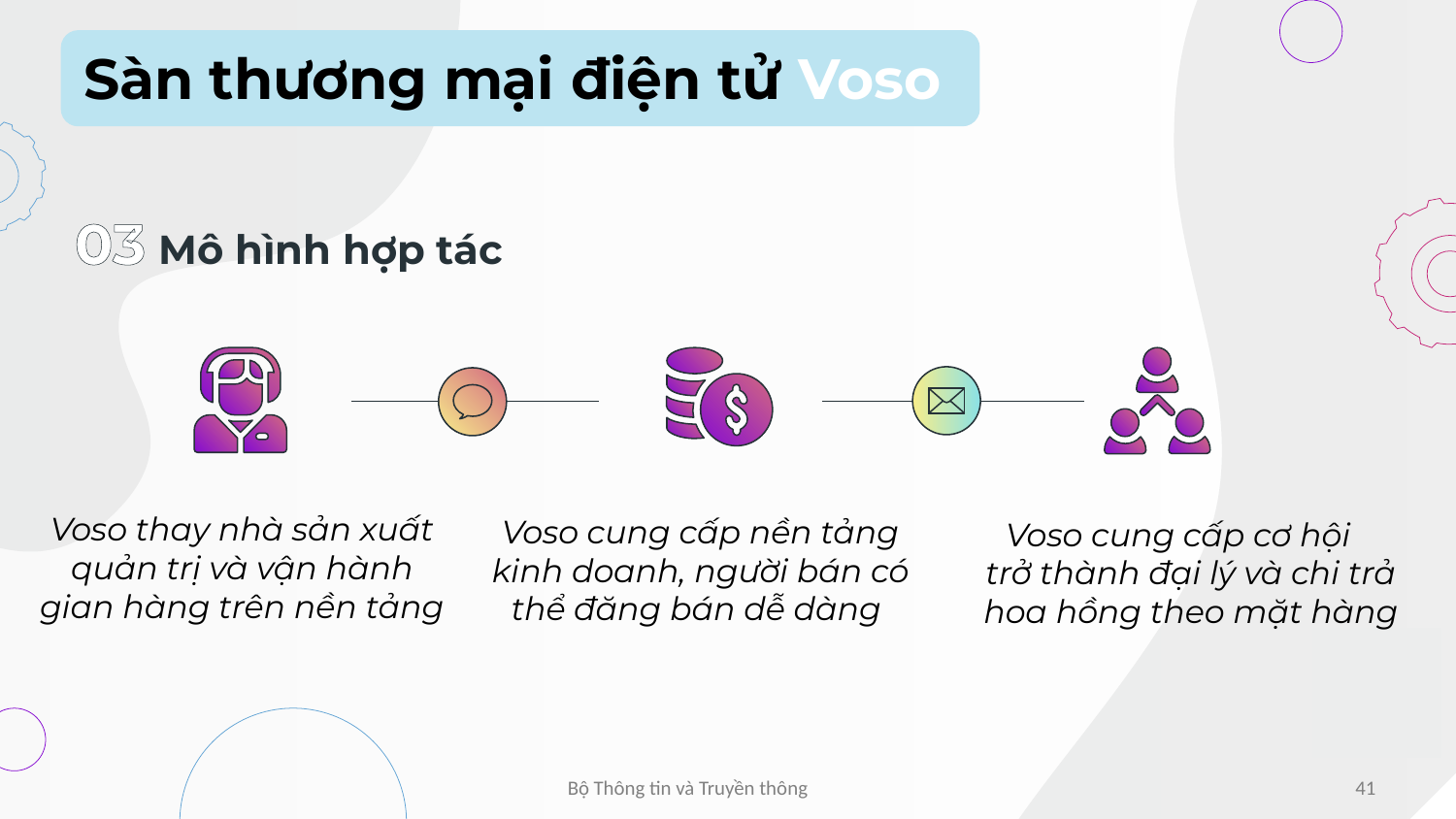

Sàn thương mại điện tử Voso
03
Mô hình hợp tác

Voso thay nhà sản xuất quản trị và vận hành gian hàng trên nền tảng
Voso cung cấp nền tảng kinh doanh, người bán có thể đăng bán dễ dàng
Voso cung cấp cơ hội    trở thành đại lý và chi trả hoa hồng theo mặt hàng

41
Bộ Thông tin và Truyền thông